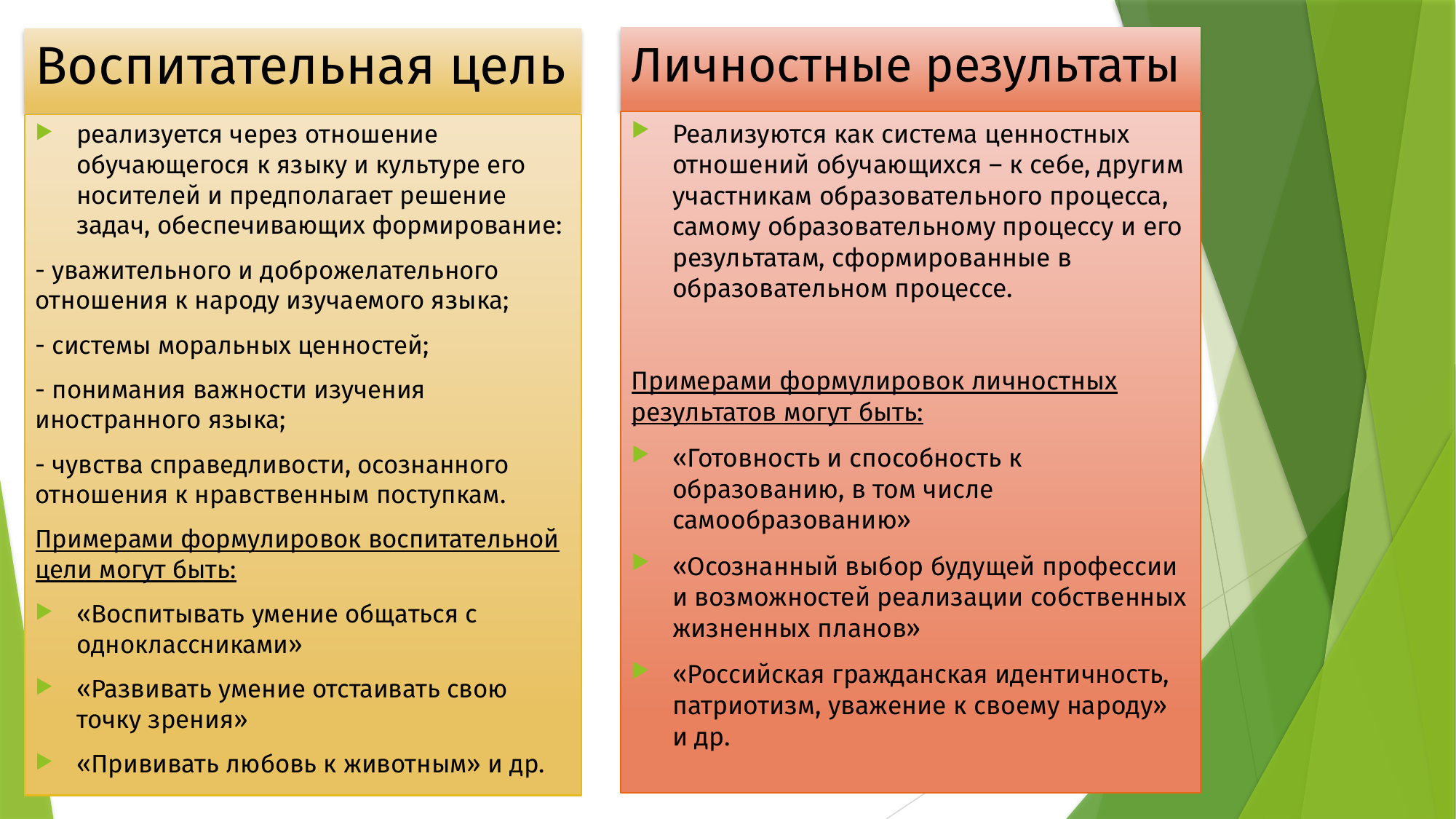

Личностные результаты
# Воспитательная цель
Реализуются как система ценностных отношений обучающихся – к себе, другим участникам образовательного процесса, самому образовательному процессу и его результатам, сформированные в образовательном процессе.

Примерами формулировок личностных результатов могут быть:
«Готовность и способность к образованию, в том числе самообразованию»
«Осознанный выбор будущей профессии и возможностей реализации собственных жизненных планов»
«Российская гражданская идентичность, патриотизм, уважение к своему народу» и др.

реализуется через отношение обучающегося к языку и культуре его носителей и предполагает решение задач, обеспечивающих формирование:
- уважительного и доброжелательного отношения к народу изучаемого языка;
- системы моральных ценностей;
- понимания важности изучения иностранного языка;
- чувства справедливости, осознанного отношения к нравственным поступкам.
Примерами формулировок воспитательной цели могут быть:
«Воспитывать умение общаться с одноклассниками»
«Развивать умение отстаивать свою точку зрения»
«Прививать любовь к животным» и др.